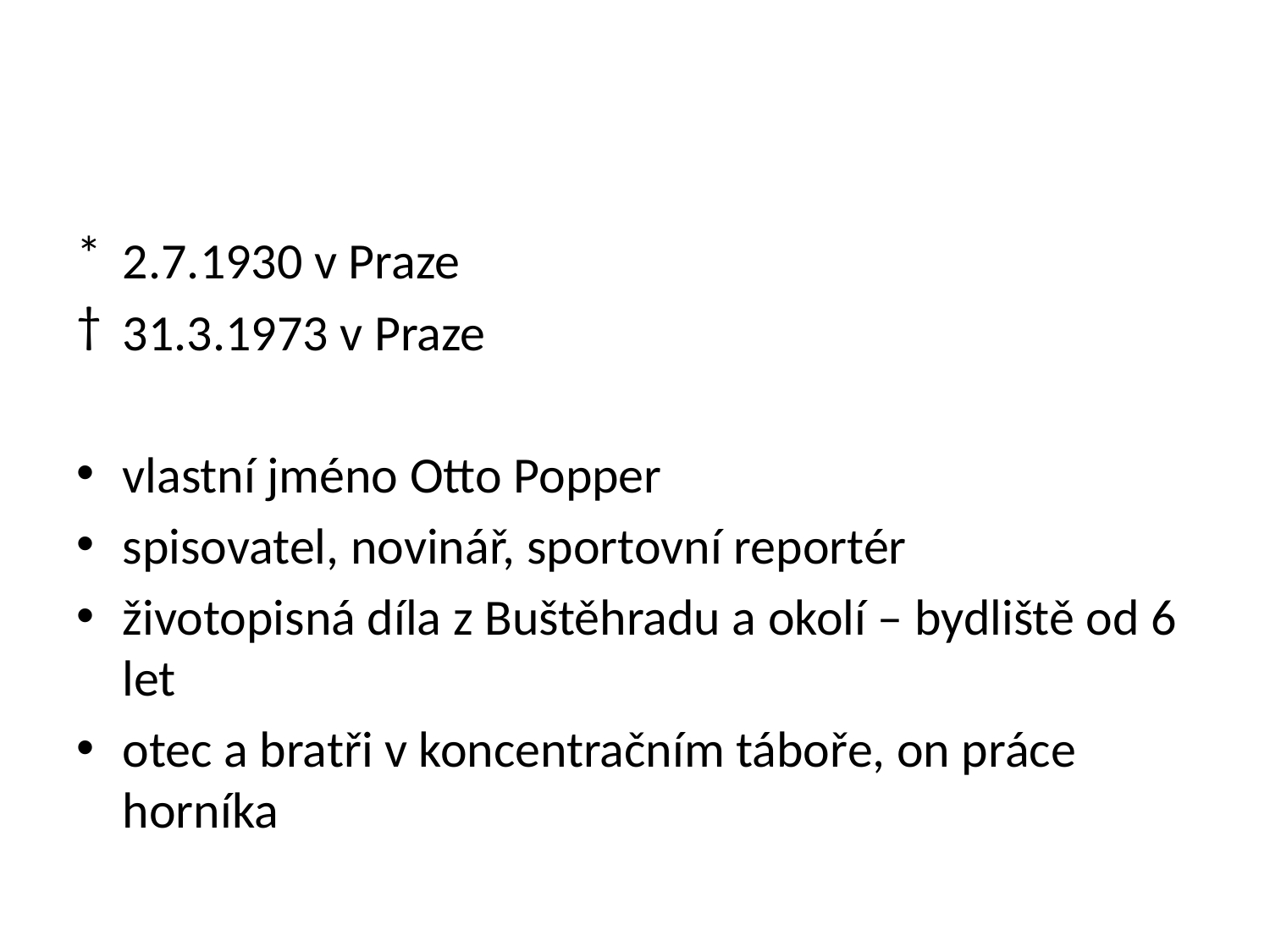

2.7.1930 v Praze
31.3.1973 v Praze

vlastní jméno Otto Popper
spisovatel, novinář, sportovní reportér
životopisná díla z Buštěhradu a okolí – bydliště od 6 let
otec a bratři v koncentračním táboře, on práce horníka